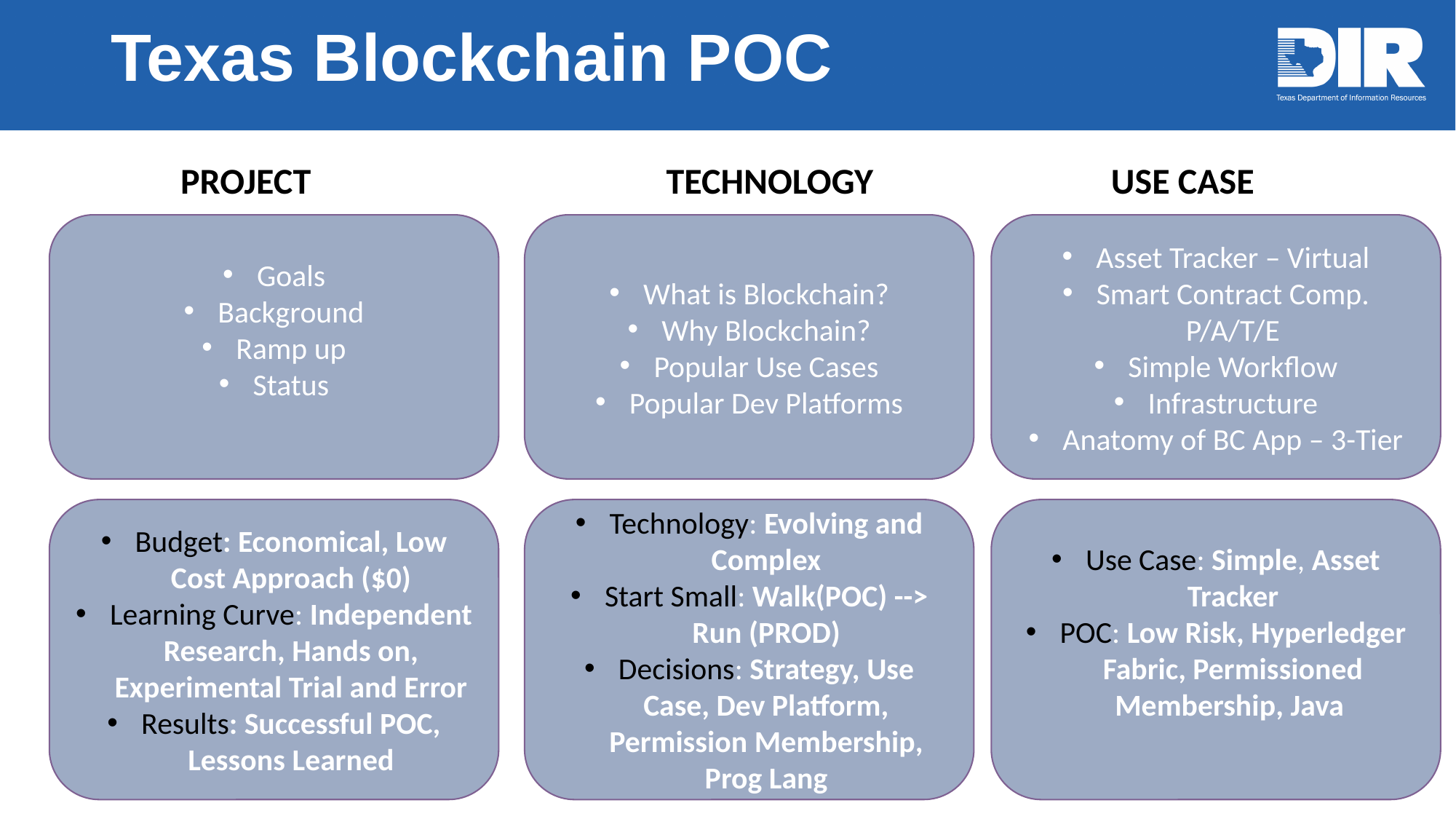

# Texas Blockchain POC
PROJECT			      TECHNOLOGY 		       USE CASE
Goals
Background
Ramp up
Status

What is Blockchain?
Why Blockchain?
Popular Use Cases
Popular Dev Platforms
Asset Tracker – Virtual
Smart Contract Comp. P/A/T/E
Simple Workflow
Infrastructure
Anatomy of BC App – 3-Tier
Budget: Economical, Low Cost Approach ($0)
Learning Curve: Independent Research, Hands on, Experimental Trial and Error
Results: Successful POC, Lessons Learned
Technology: Evolving and Complex
Start Small: Walk(POC) --> Run (PROD)
Decisions: Strategy, Use Case, Dev Platform, Permission Membership, Prog Lang
Use Case: Simple, Asset Tracker
POC: Low Risk, Hyperledger Fabric, Permissioned Membership, Java